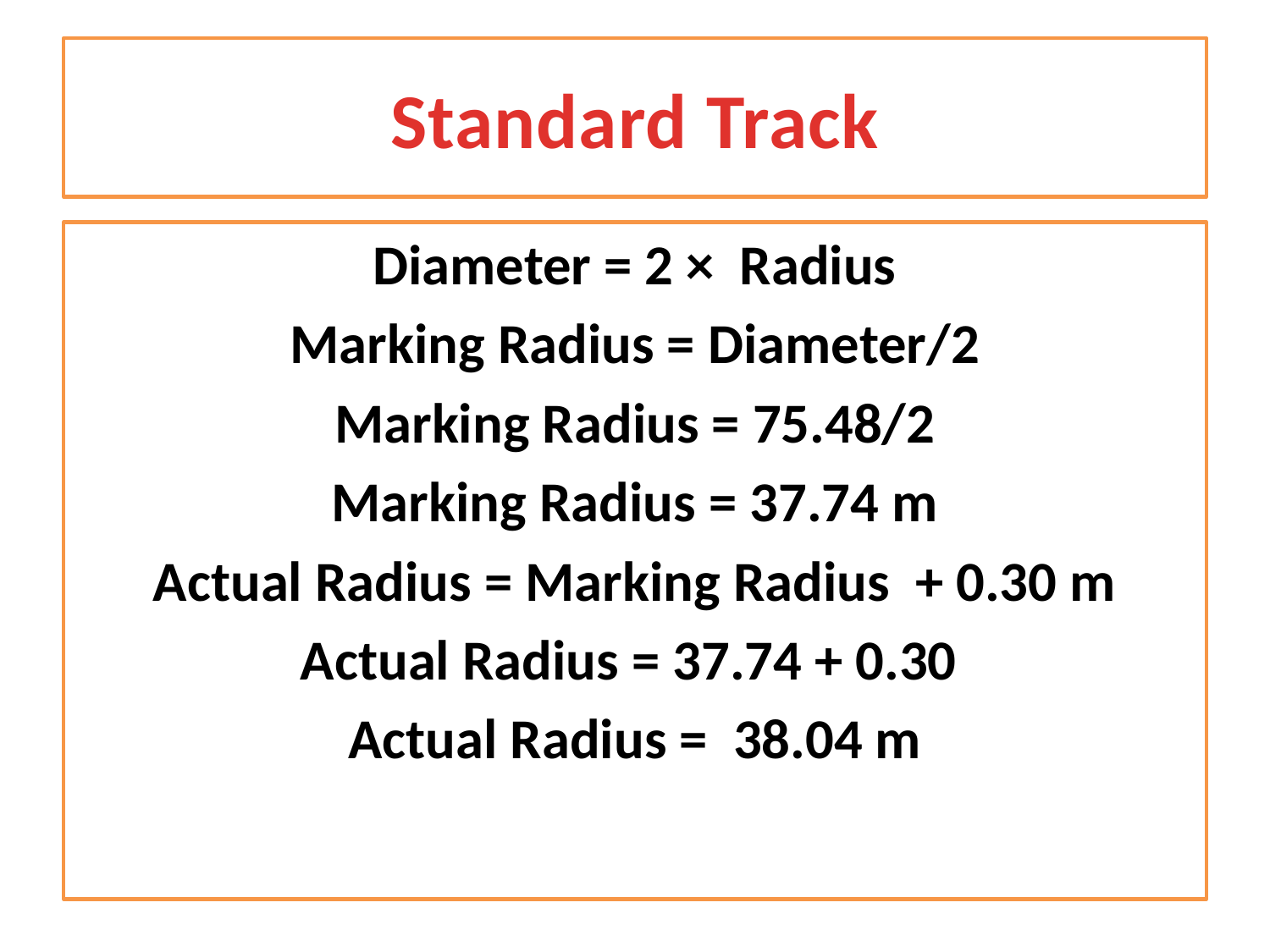

# Standard Track
Diameter = 2 ×  Radius
Marking Radius = Diameter/2
Marking Radius = 75.48/2
Marking Radius = 37.74 m
Actual Radius = Marking Radius  + 0.30 m
Actual Radius = 37.74 + 0.30
Actual Radius =  38.04 m